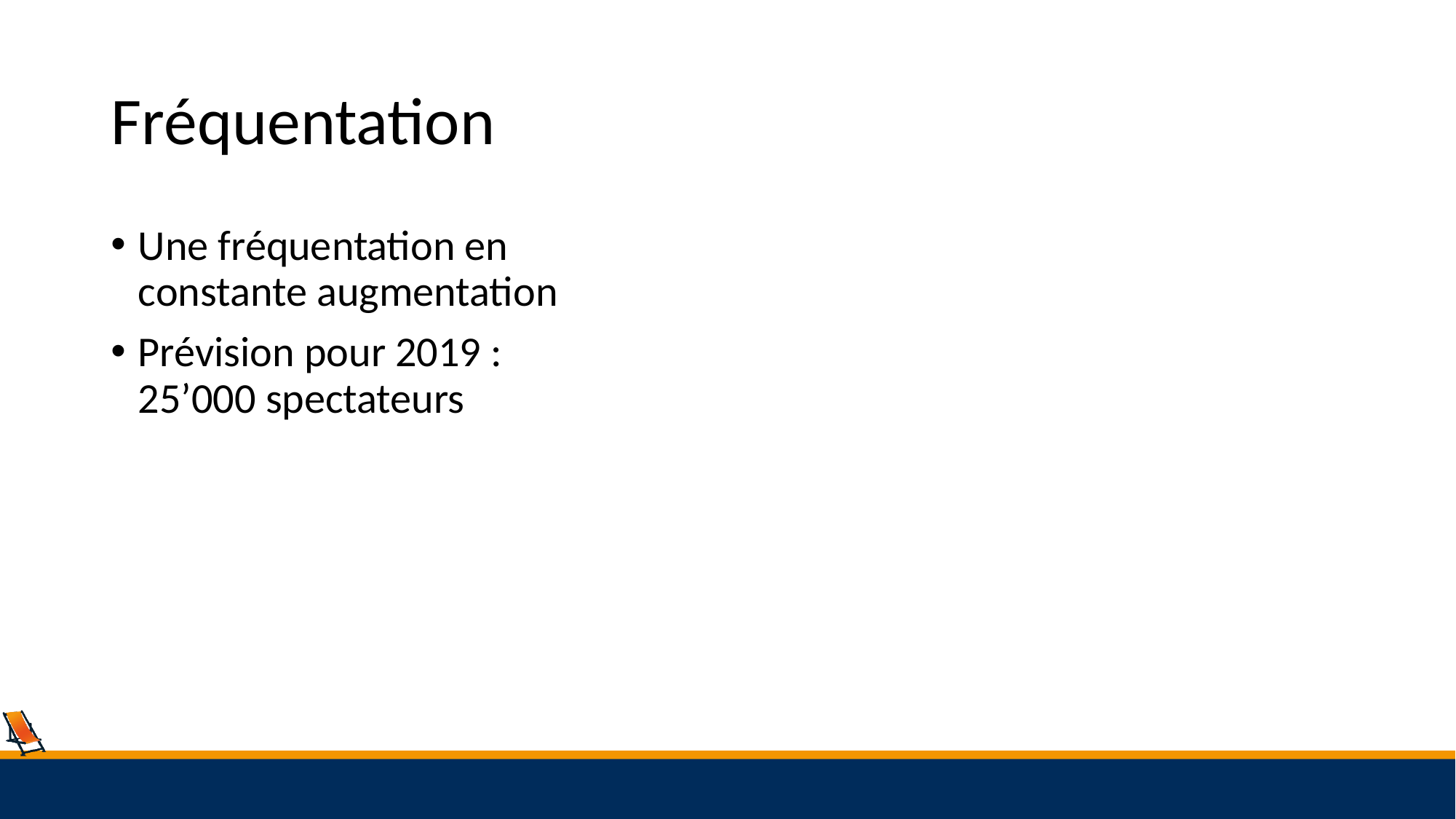

# Fréquentation
Une fréquentation en constante augmentation
Prévision pour 2019 : 25’000 spectateurs